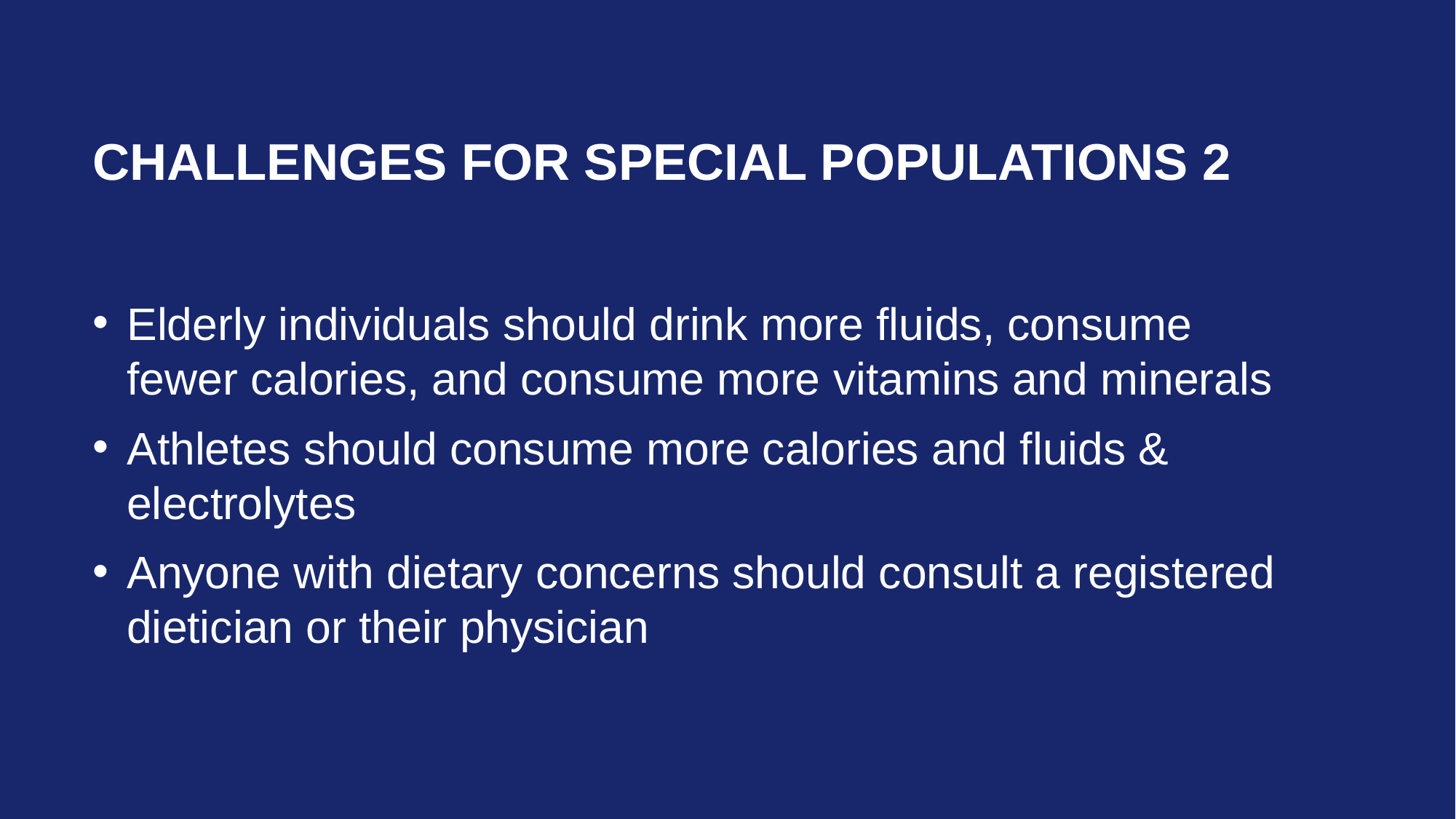

# Challenges for special populations 2
Elderly individuals should drink more fluids, consume fewer calories, and consume more vitamins and minerals
Athletes should consume more calories and fluids & electrolytes
Anyone with dietary concerns should consult a registered dietician or their physician